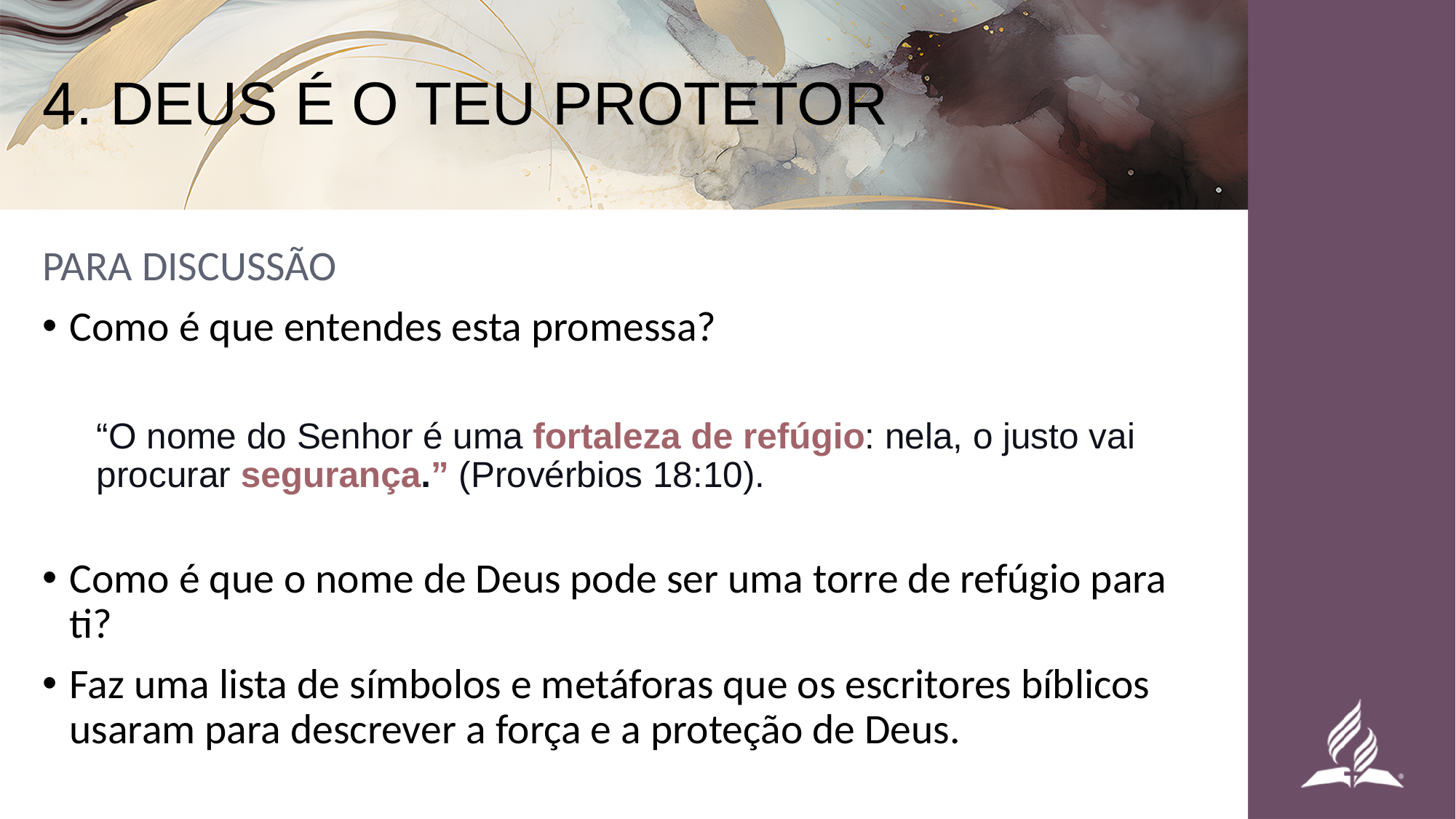

# 4. DEUS É O TEU PROTETOR
PARA DISCUSSÃO
Como é que entendes esta promessa?

“O nome do Senhor é uma fortaleza de refúgio: nela, o justo vai procurar segurança.” (Provérbios 18:10).

Como é que o nome de Deus pode ser uma torre de refúgio para ti?
Faz uma lista de símbolos e metáforas que os escritores bíblicos usaram para descrever a força e a proteção de Deus.